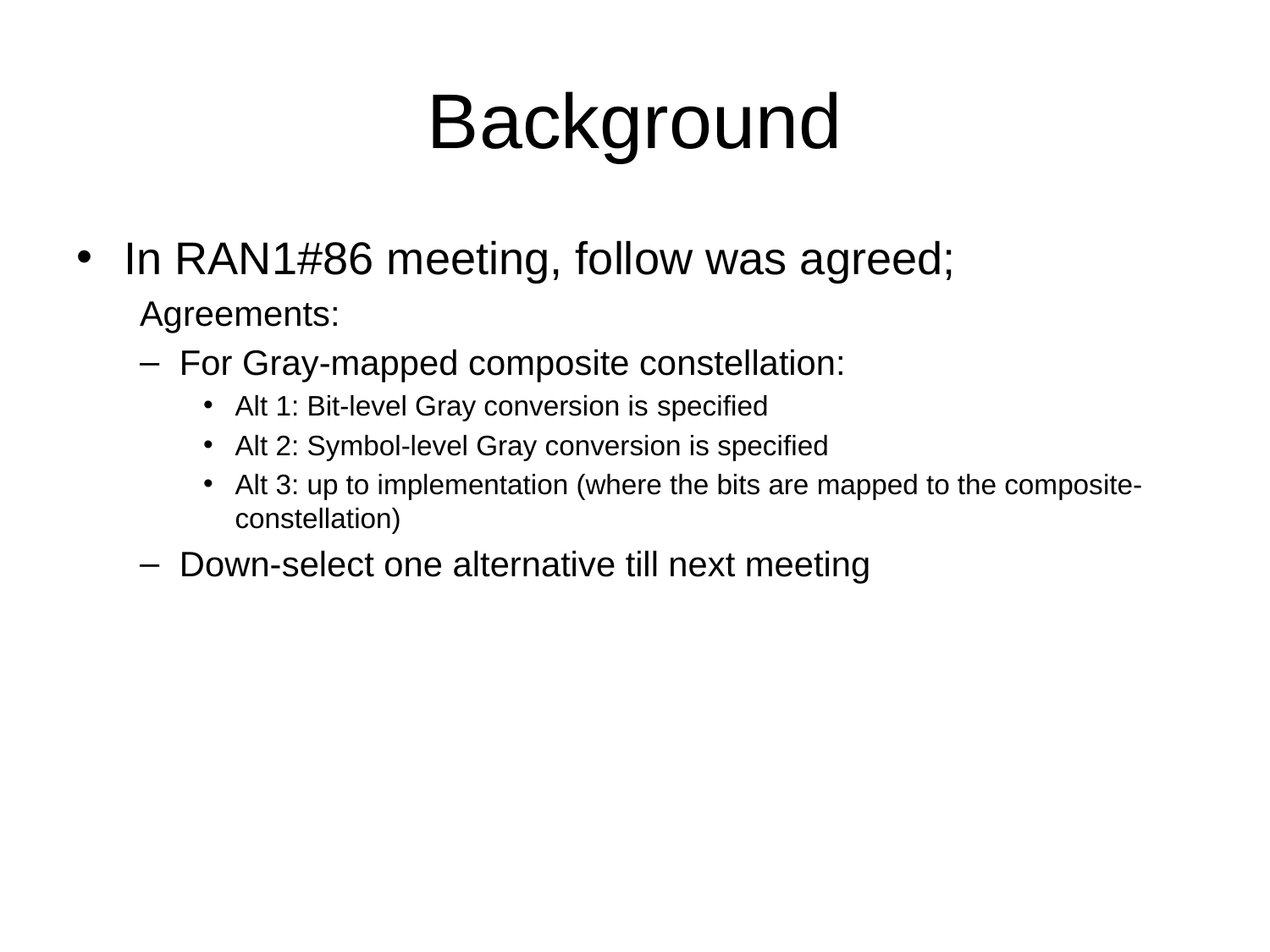

# Background
In RAN1#86 meeting, follow was agreed;
Agreements:
For Gray-mapped composite constellation:
Alt 1: Bit-level Gray conversion is specified
Alt 2: Symbol-level Gray conversion is specified
Alt 3: up to implementation (where the bits are mapped to the composite-constellation)
Down-select one alternative till next meeting